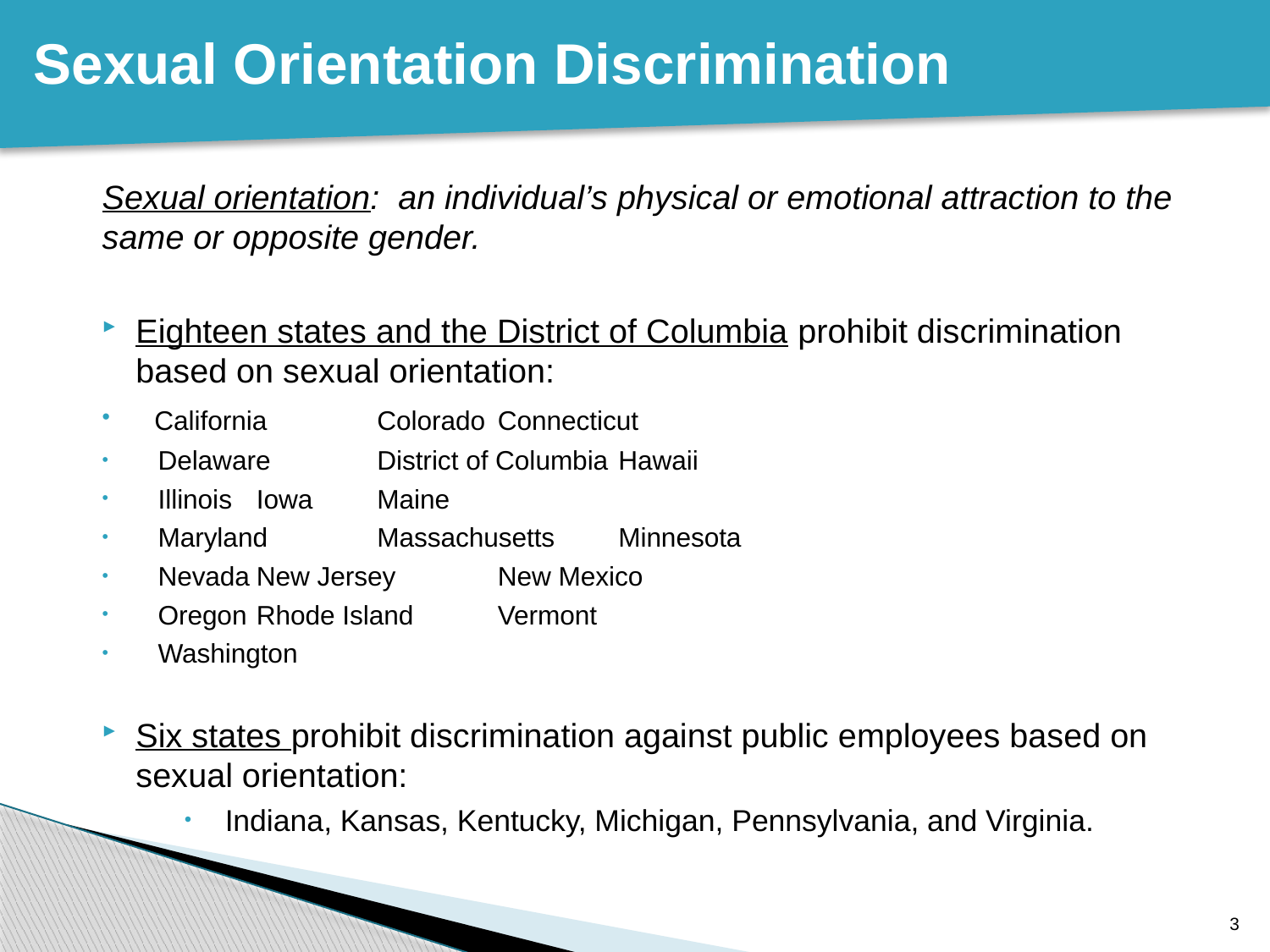

# Sexual Orientation Discrimination
Sexual orientation:  an individual’s physical or emotional attraction to the same or opposite gender.

Eighteen states and the District of Columbia prohibit discrimination based on sexual orientation:
  California		Colorado				Connecticut
   Delaware		District of Columbia		Hawaii
   Illinois		Iowa				Maine
   Maryland		Massachusetts			Minnesota
   Nevada		New Jersey			New Mexico
   Oregon		Rhode Island			Vermont
   Washington

Six states prohibit discrimination against public employees based on sexual orientation:
Indiana, Kansas, Kentucky, Michigan, Pennsylvania, and Virginia.
3